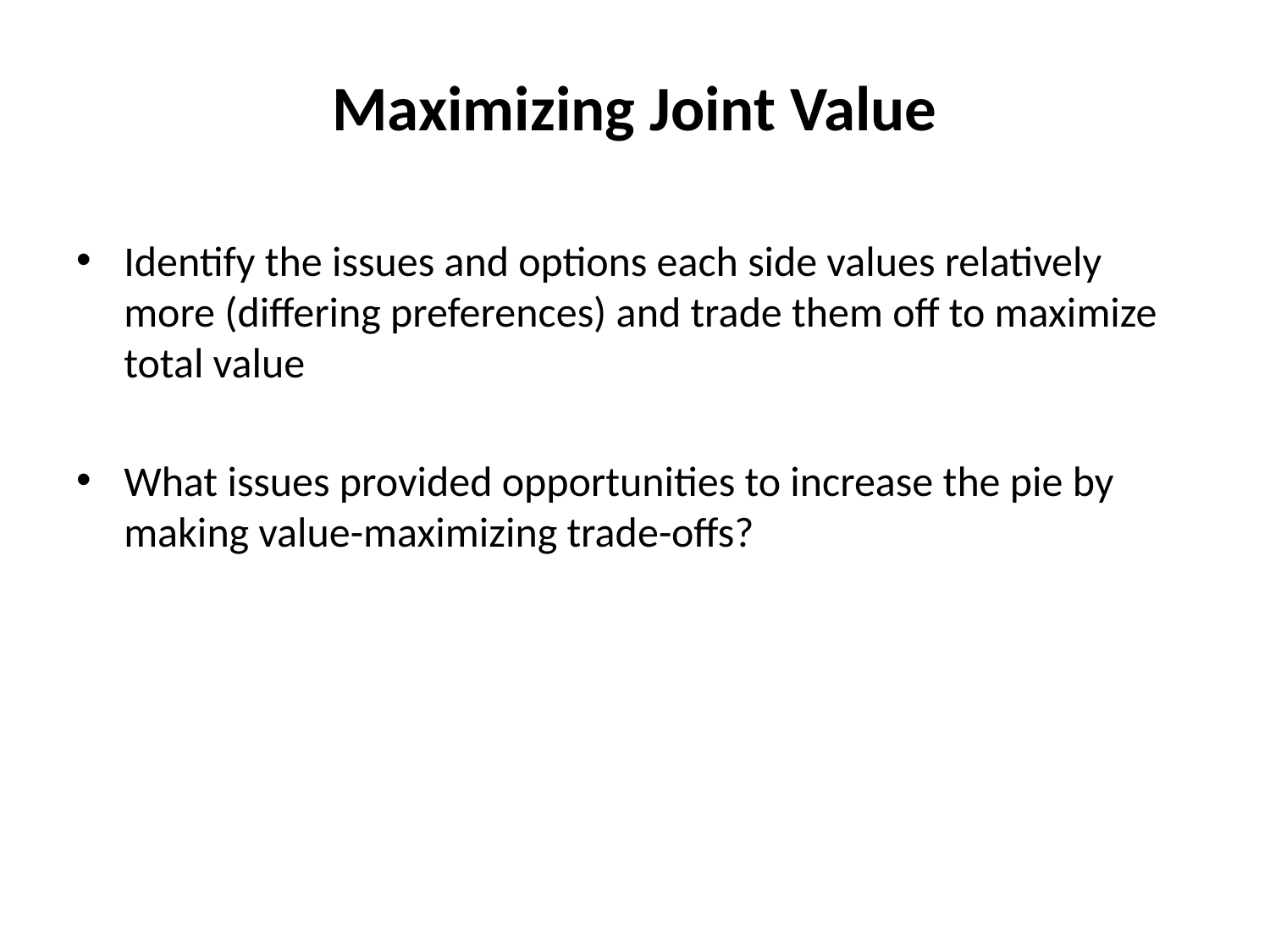

# Maximizing Joint Value
Identify the issues and options each side values relatively more (differing preferences) and trade them off to maximize total value

What issues provided opportunities to increase the pie by making value-maximizing trade-offs?